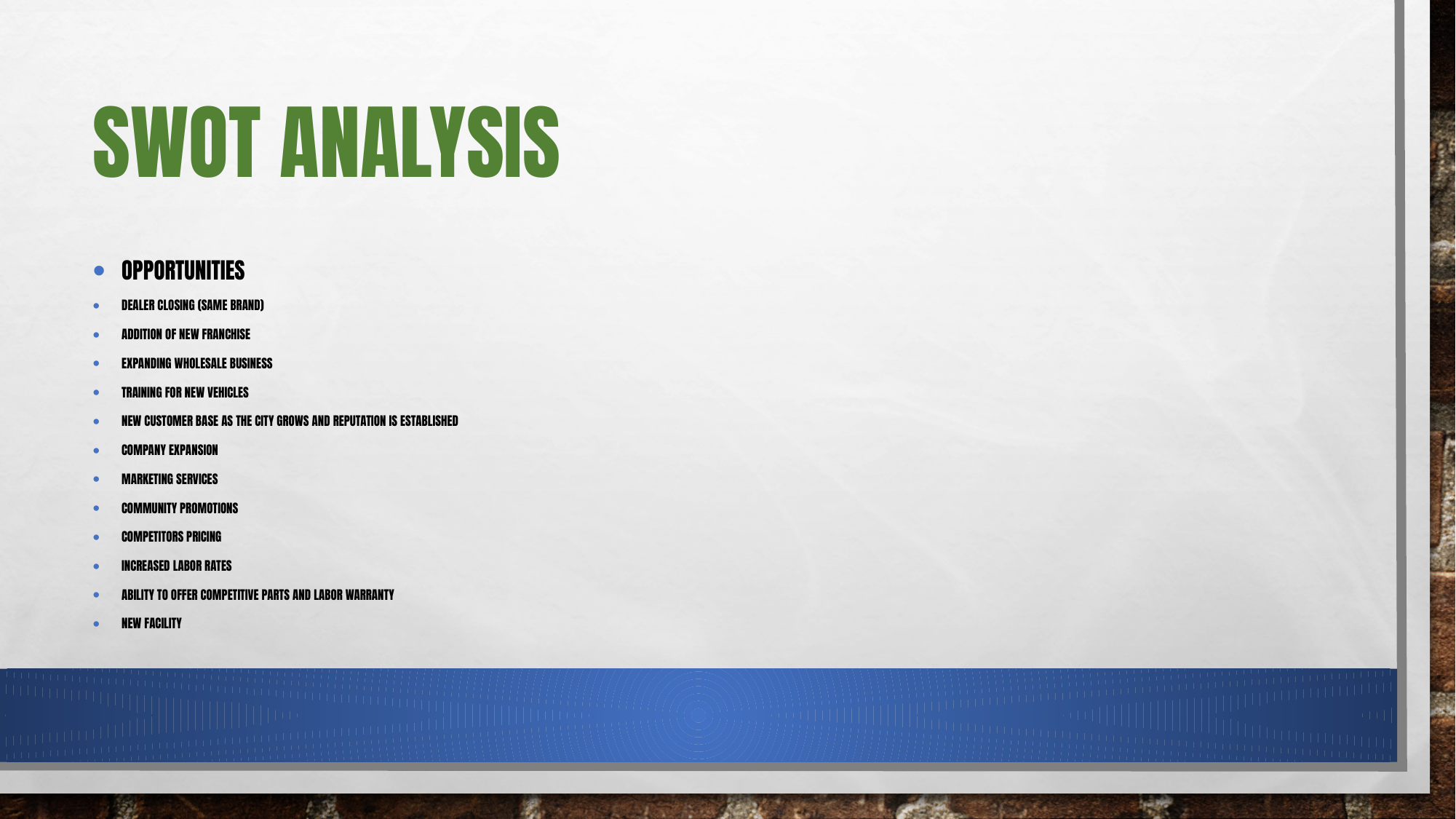

# SWOT Analysis
Opportunities
Dealer closing (same brand)
Addition of new franchise
Expanding wholesale business
Training for new vehicles
New customer base as the city grows and reputation is established
Company expansion
Marketing services
Community promotions
Competitors pricing
Increased labor rates
Ability to offer competitive parts and labor warranty
New facility